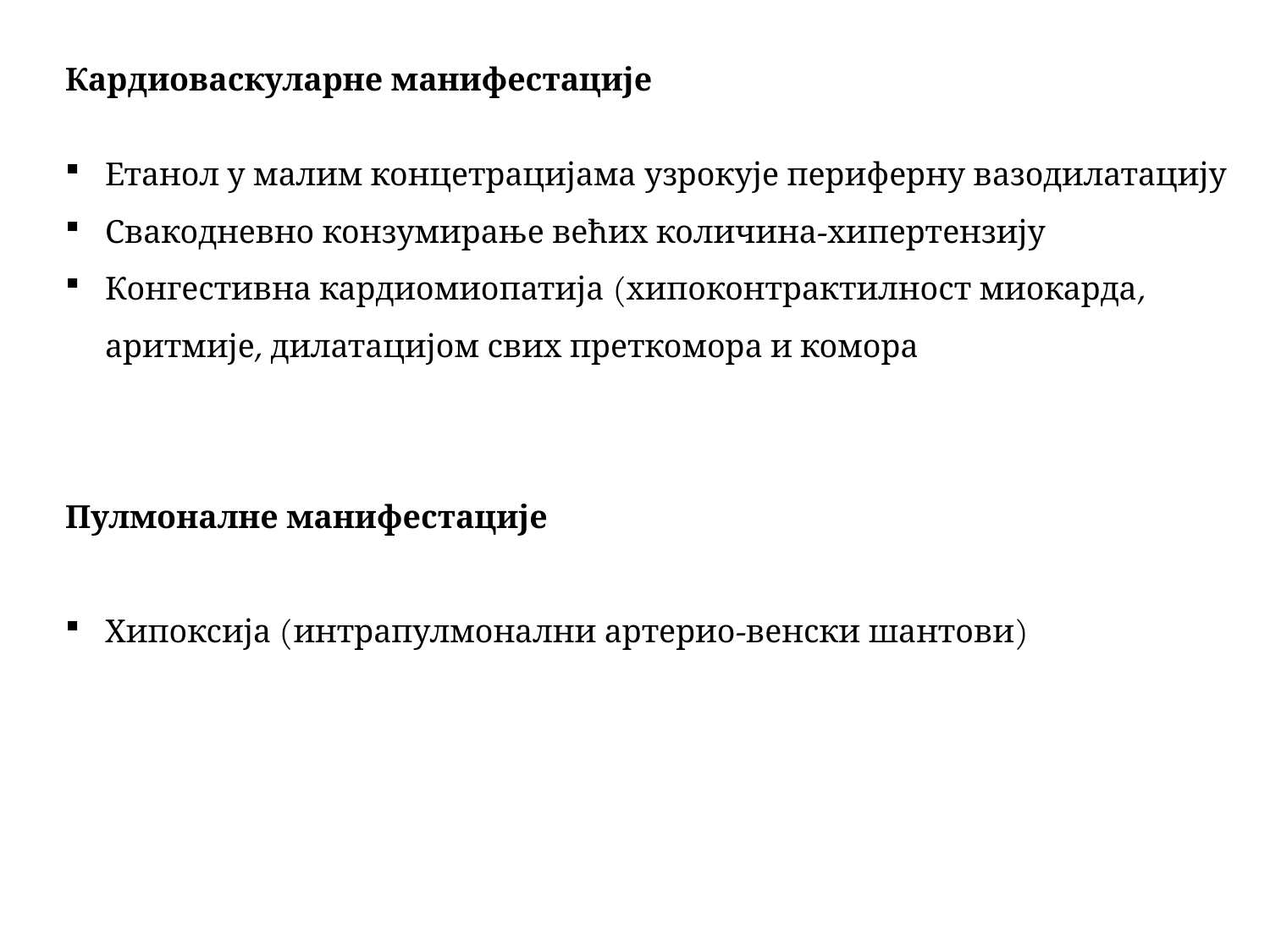

Кардиоваскуларне манифестације

Етанол у малим концетрацијама узрокује периферну вазодилатацију
Свакодневно конзумирање већих количина-хипертензију
Конгестивна кардиомиопатија (хипоконтрактилност миокарда, аритмије, дилатацијом свих преткомора и комора

Пулмоналне манифестације

Хипоксија (интрапулмонални артерио-венски шантови)